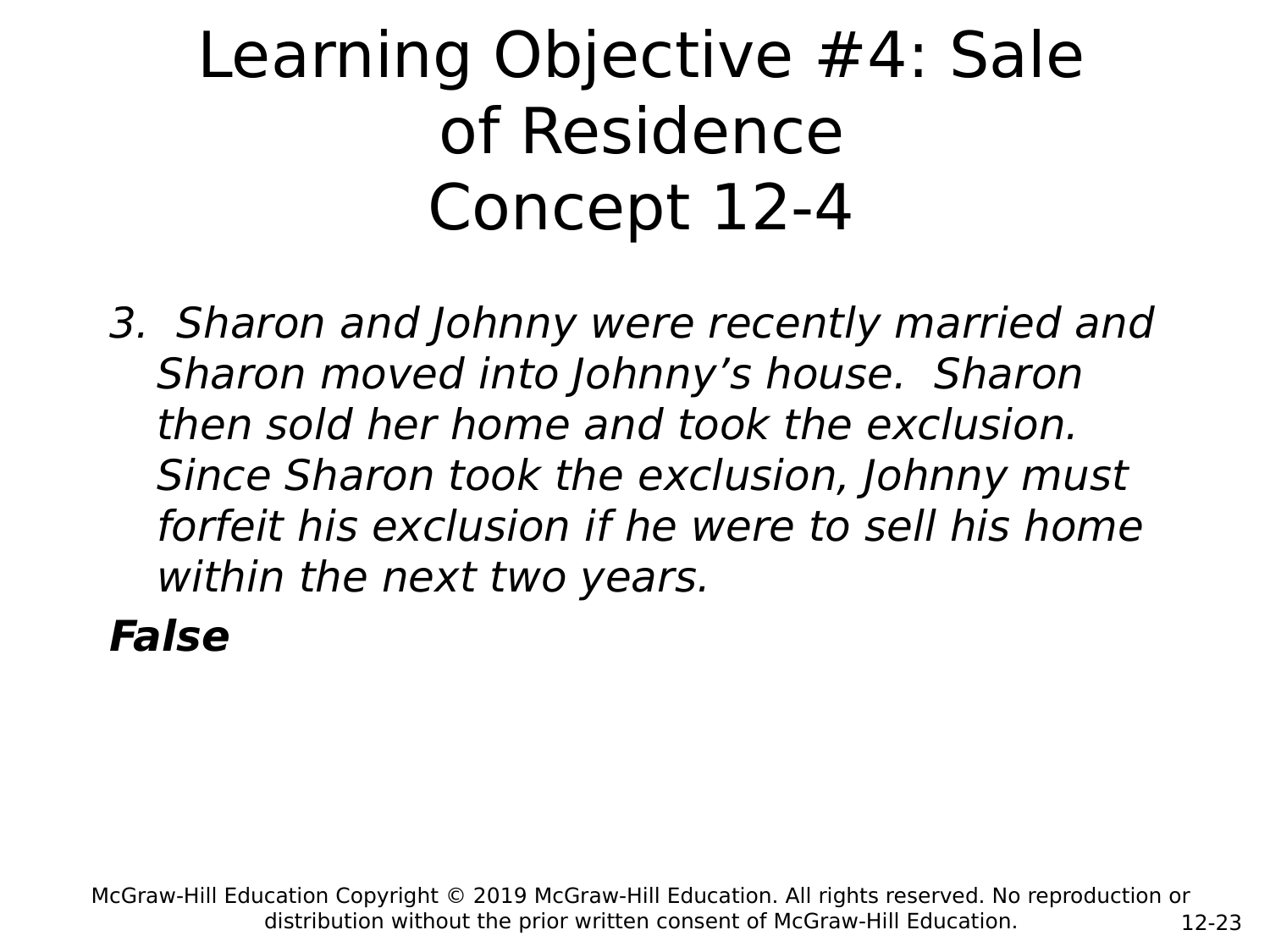

Learning Objective #4: Sale of Residence
Concept 12-4
3.  Sharon and Johnny were recently married and Sharon moved into Johnny’s house.  Sharon then sold her home and took the exclusion.  Since Sharon took the exclusion, Johnny must forfeit his exclusion if he were to sell his home within the next two years.
False
McGraw-Hill Education Copyright © 2019 McGraw-Hill Education. All rights reserved. No reproduction or distribution without the prior written consent of McGraw-Hill Education.
12-23